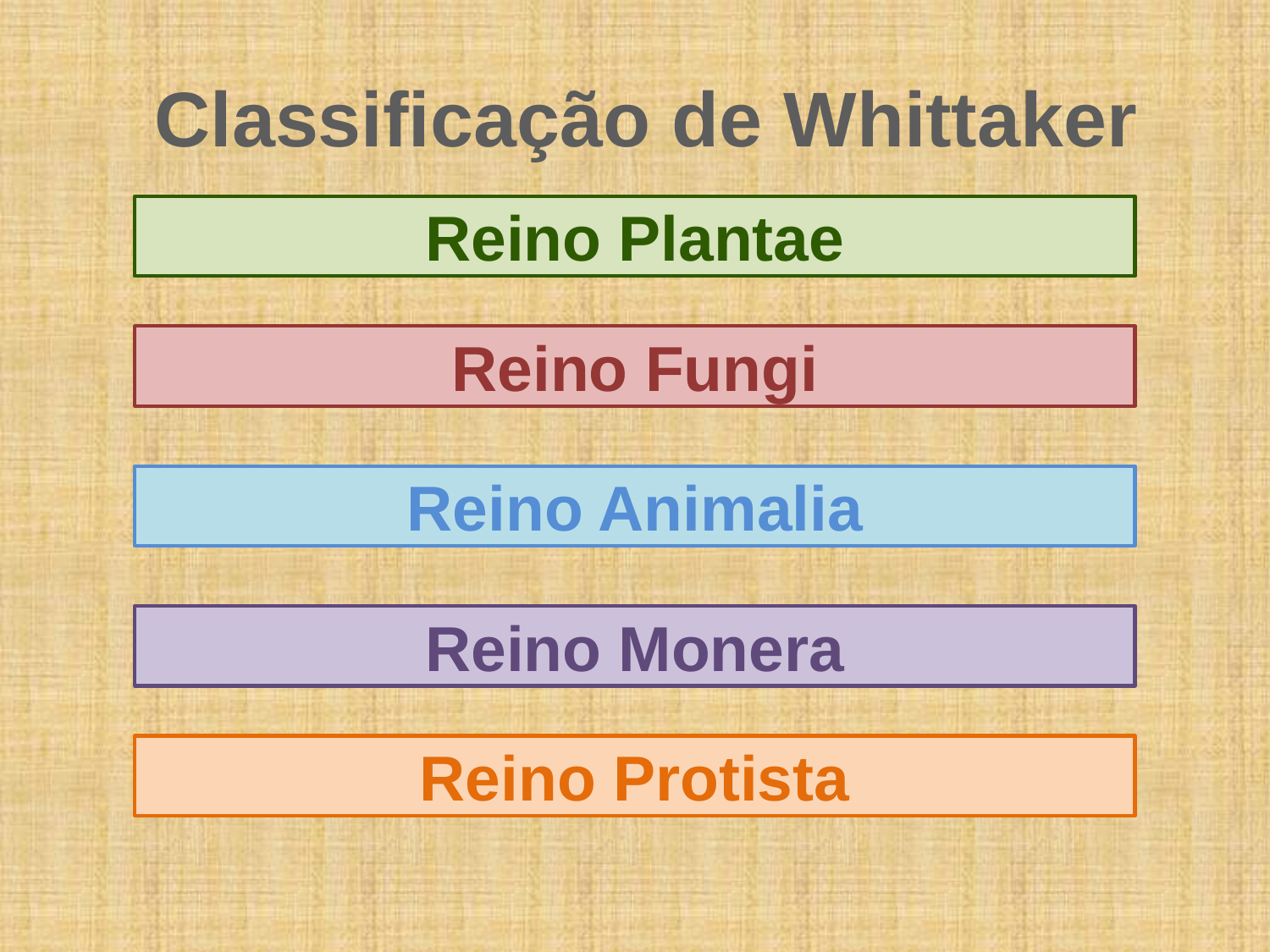

# Classificação de Whittaker
Reino Plantae
Reino Fungi
Reino Animalia
Reino Monera
Reino Protista